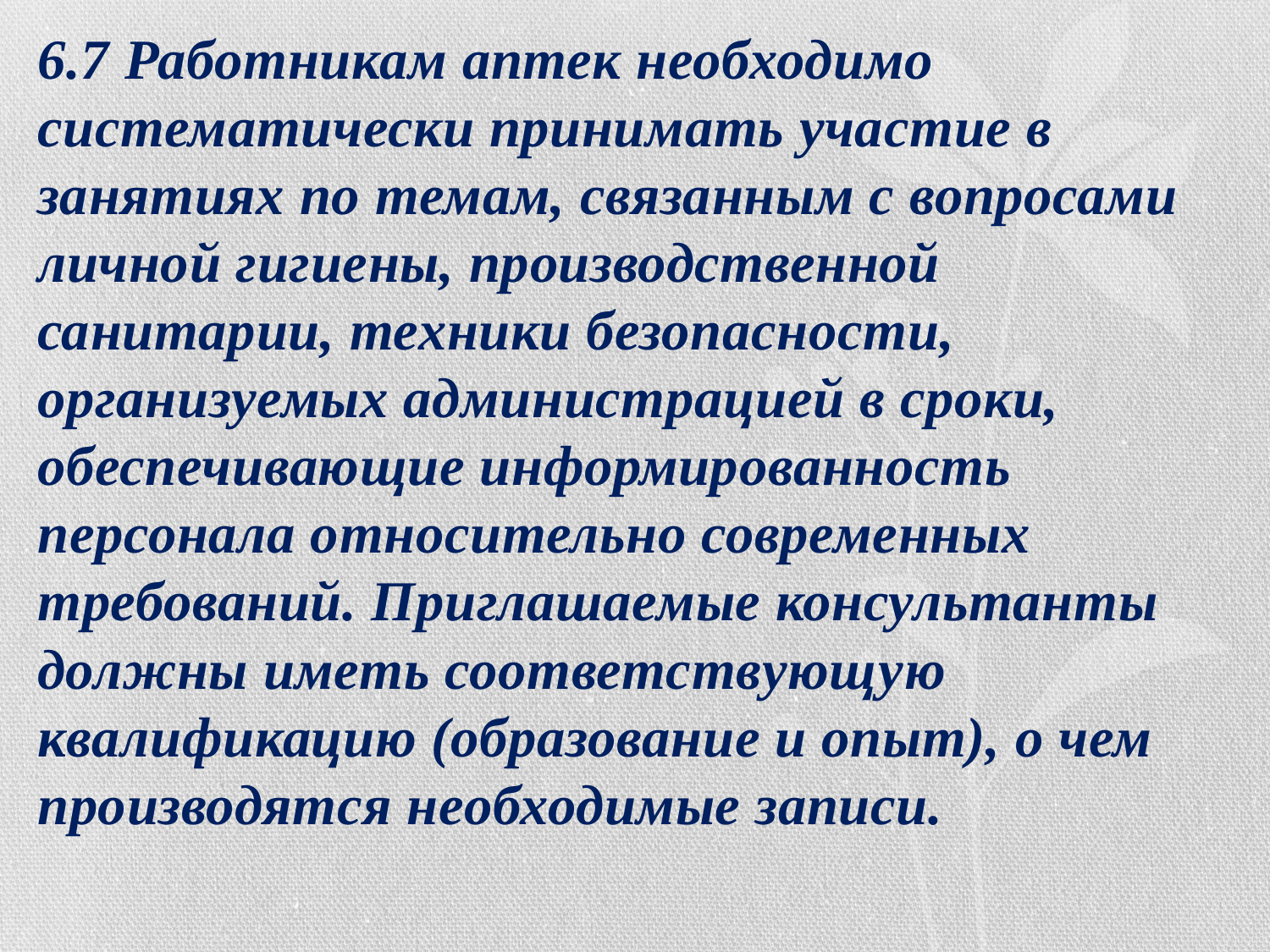

6.7 Работникам аптек необходимо систематически принимать участие в занятиях по темам, связанным с вопросами личной гигиены, производственной санитарии, техники безопасности, организуемых администрацией в сроки, обеспечивающие информированность персонала относительно современных требований. Приглашаемые консультанты должны иметь соответствующую квалификацию (образование и опыт), о чем производятся необходимые записи.